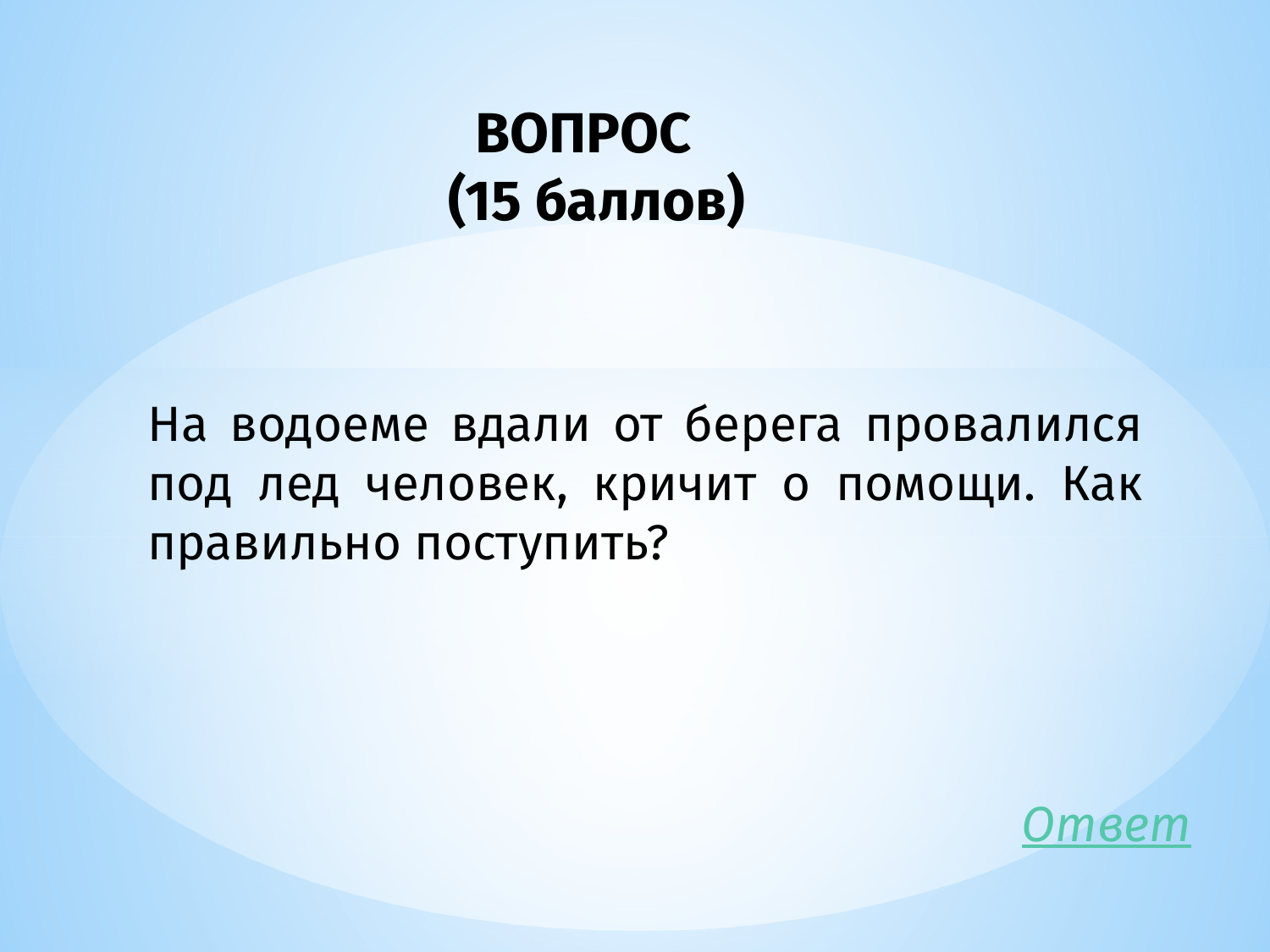

ВОПРОС
(15 баллов)
На водоеме вдали от берега провалился под лед человек, кричит о помощи. Как правильно поступить?
Ответ